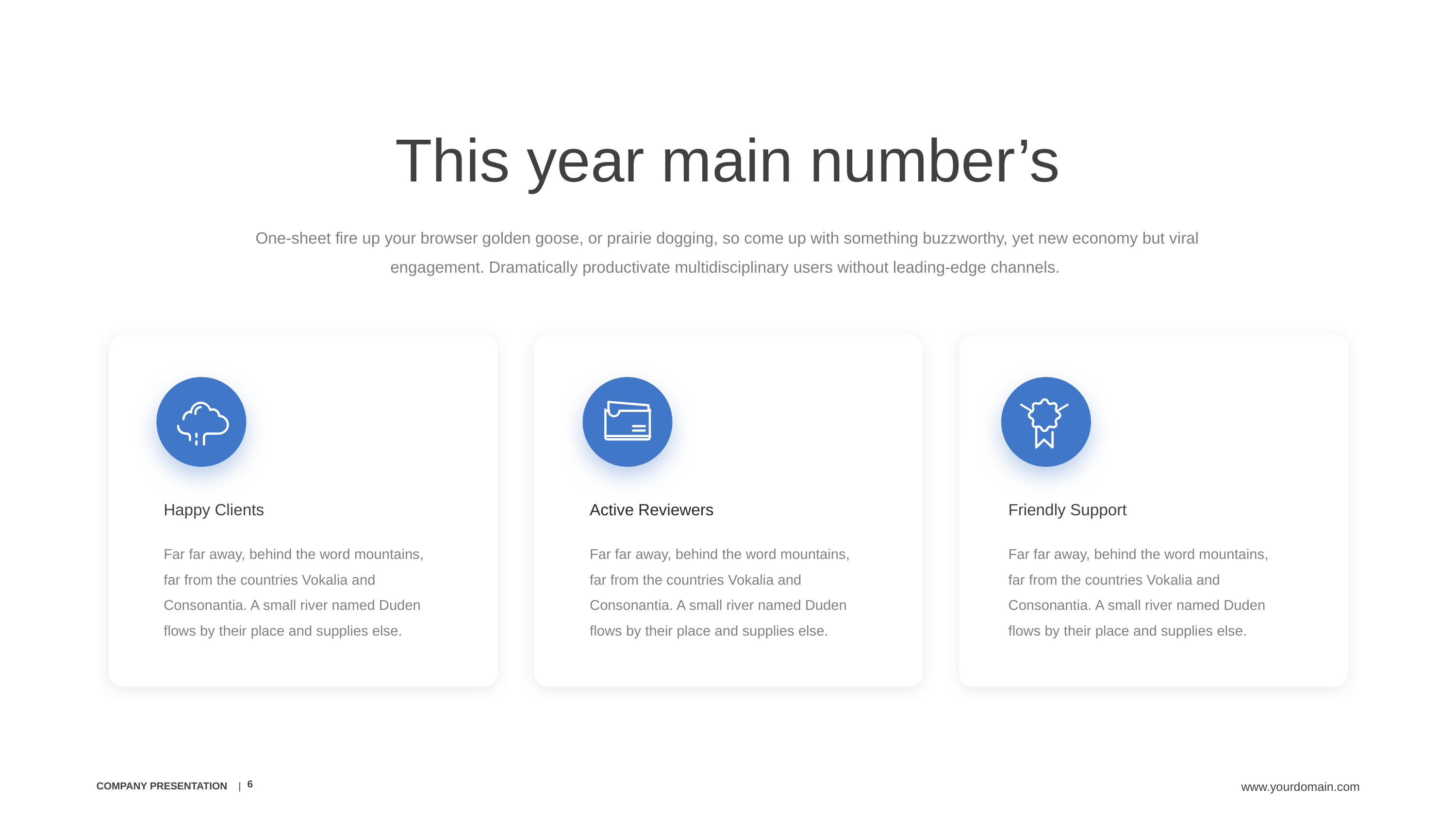

This year main number’s
One-sheet fire up your browser golden goose, or prairie dogging, so come up with something buzzworthy, yet new economy but viral engagement. Dramatically productivate multidisciplinary users without leading-edge channels.

Happy Clients
Far far away, behind the word mountains, far from the countries Vokalia and Consonantia. A small river named Duden flows by their place and supplies else.
Active Reviewers
Far far away, behind the word mountains, far from the countries Vokalia and Consonantia. A small river named Duden flows by their place and supplies else.
Friendly Support
Far far away, behind the word mountains, far from the countries Vokalia and Consonantia. A small river named Duden flows by their place and supplies else.